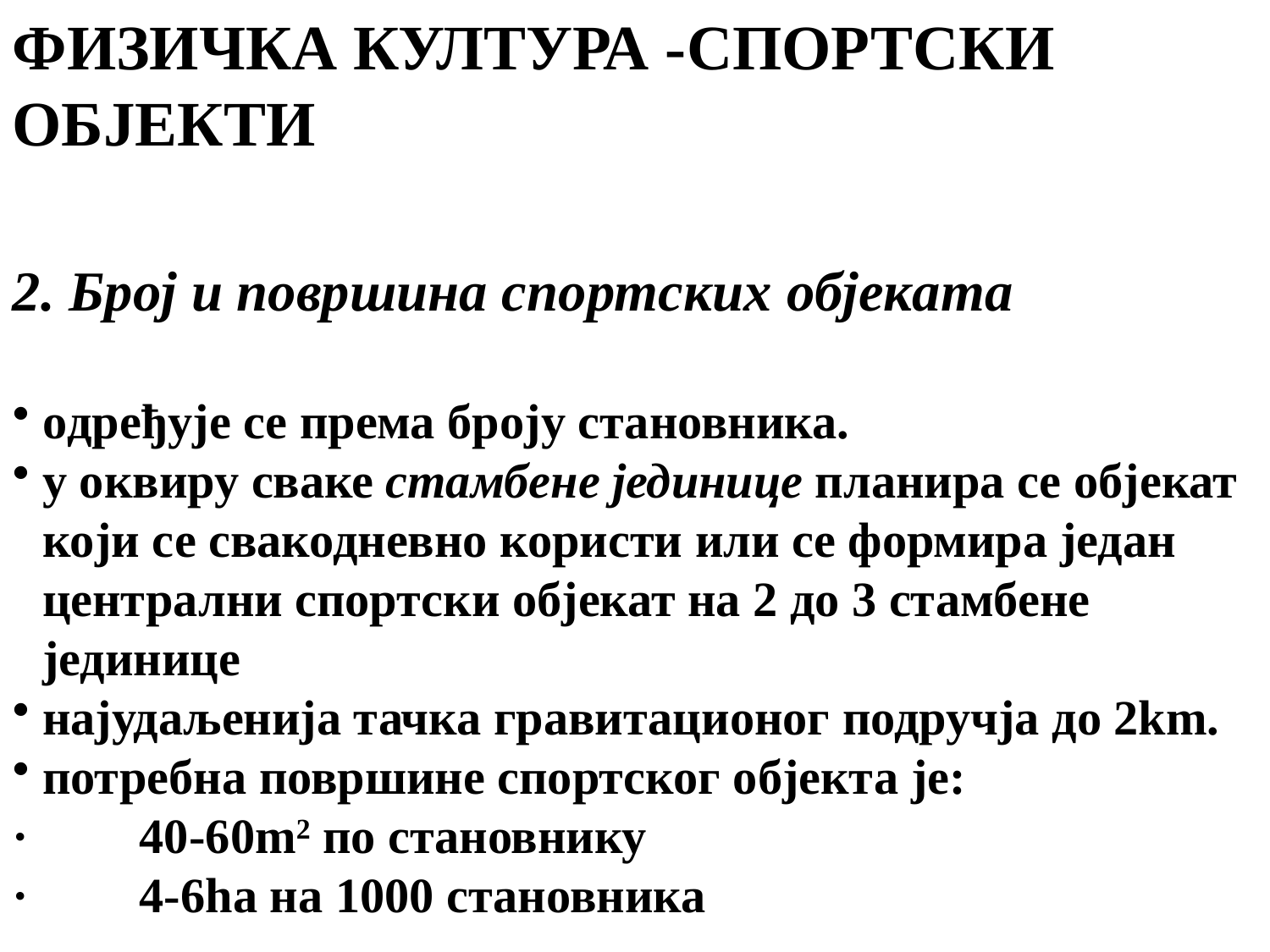

ФИЗИЧКА КУЛТУРА -СПОРТСКИ ОБЈЕКТИ

2. Број и површина спортских објеката

одређује се према броју становника.
у оквиру сваке стамбене јединице планира се објекат који се свакодневно користи или се формира један централни спортски објекат на 2 до 3 стамбене јединице
најудаљенија тачка гравитационог подручја до 2km.
потребна површине спортског објекта је:
·	40-60m2 по становнику
·	4-6ha на 1000 становника